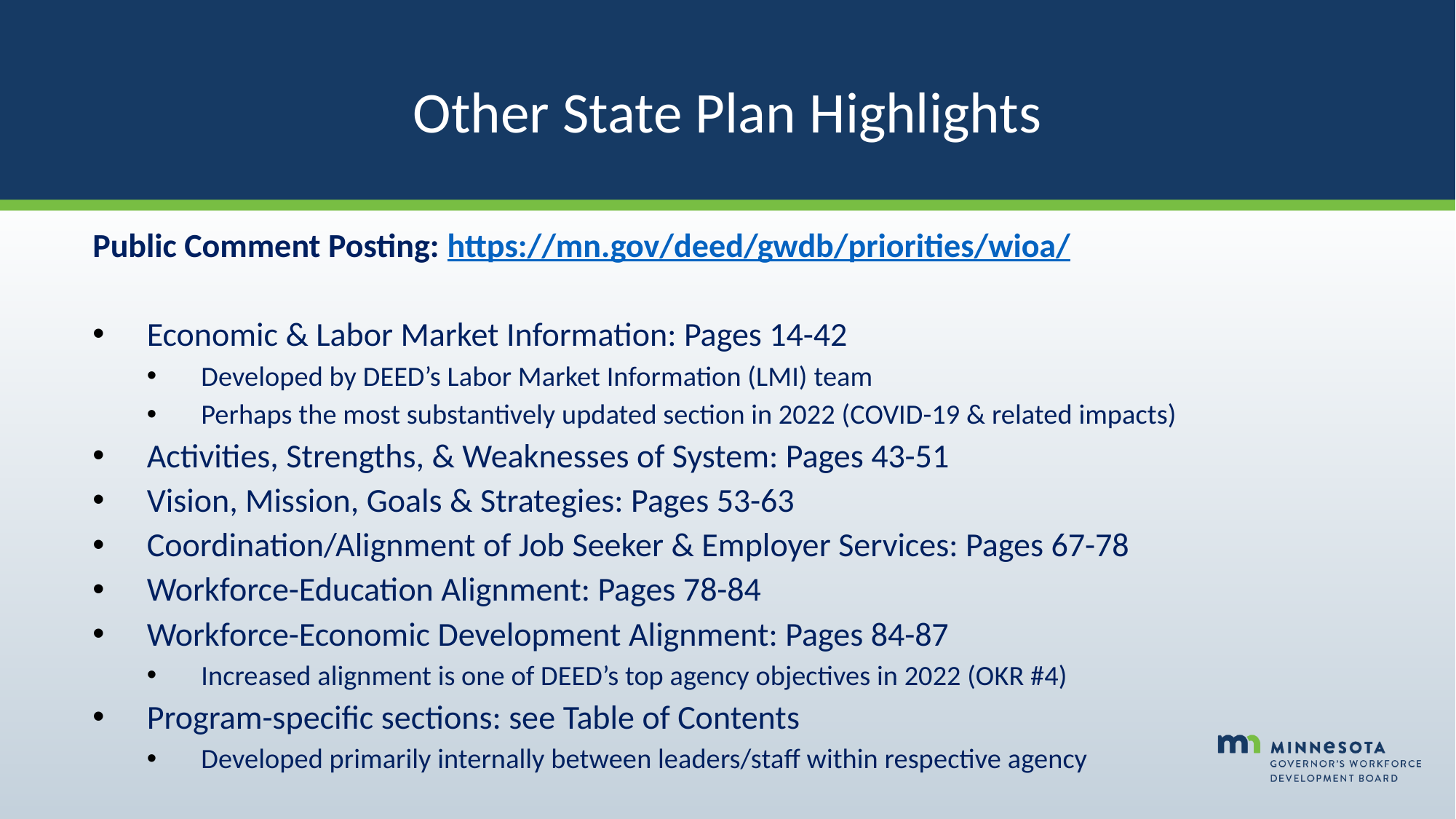

# Other State Plan Highlights
Public Comment Posting: https://mn.gov/deed/gwdb/priorities/wioa/

Economic & Labor Market Information: Pages 14-42
Developed by DEED’s Labor Market Information (LMI) team
Perhaps the most substantively updated section in 2022 (COVID-19 & related impacts)
Activities, Strengths, & Weaknesses of System: Pages 43-51
Vision, Mission, Goals & Strategies: Pages 53-63
Coordination/Alignment of Job Seeker & Employer Services: Pages 67-78
Workforce-Education Alignment: Pages 78-84
Workforce-Economic Development Alignment: Pages 84-87
Increased alignment is one of DEED’s top agency objectives in 2022 (OKR #4)
Program-specific sections: see Table of Contents
Developed primarily internally between leaders/staff within respective agency